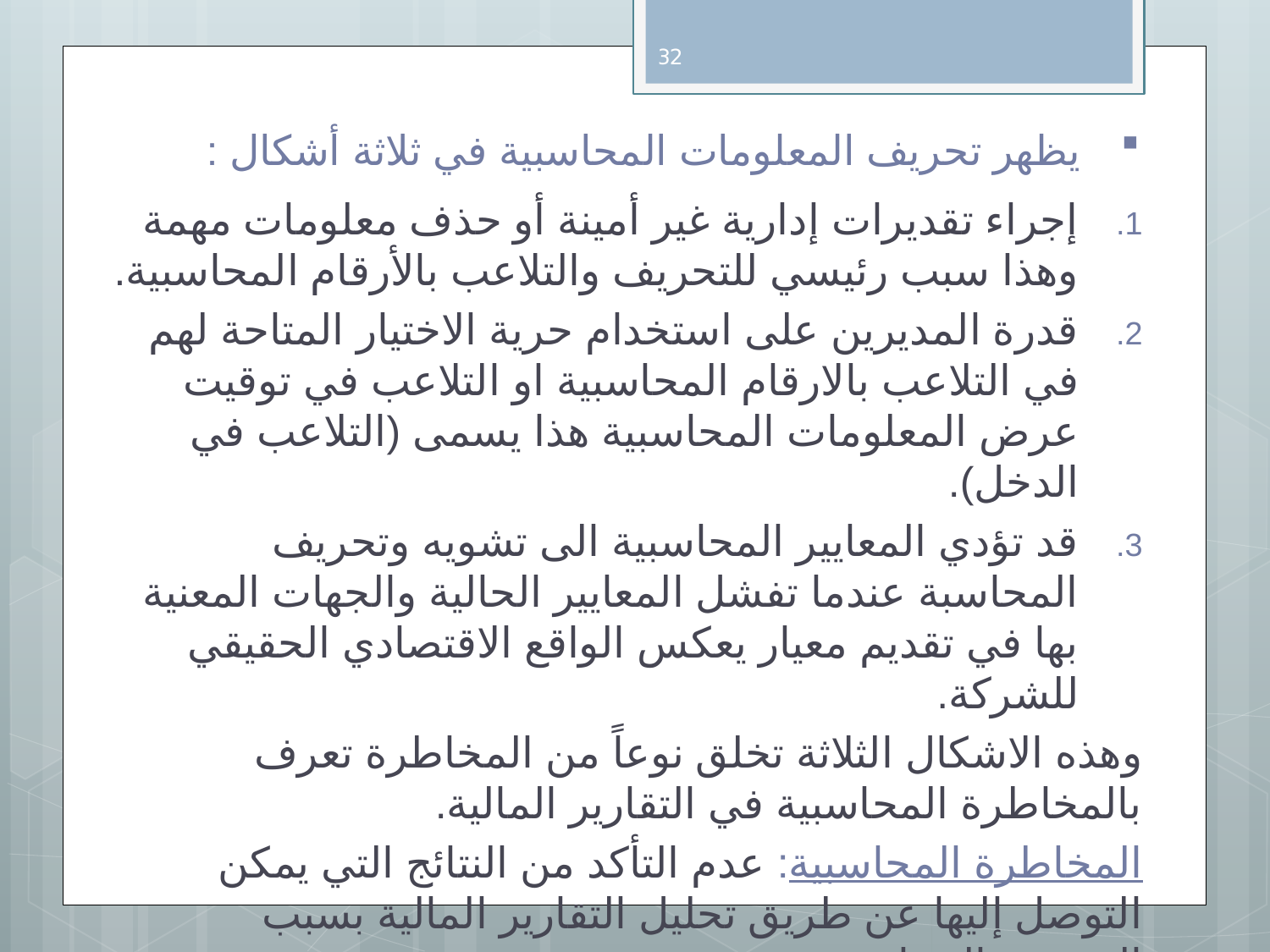

32
# يظهر تحريف المعلومات المحاسبية في ثلاثة أشكال :
إجراء تقديرات إدارية غير أمينة أو حذف معلومات مهمة وهذا سبب رئيسي للتحريف والتلاعب بالأرقام المحاسبية.
قدرة المديرين على استخدام حرية الاختيار المتاحة لهم في التلاعب بالارقام المحاسبية او التلاعب في توقيت عرض المعلومات المحاسبية هذا يسمى (التلاعب في الدخل).
قد تؤدي المعايير المحاسبية الى تشويه وتحريف المحاسبة عندما تفشل المعايير الحالية والجهات المعنية بها في تقديم معيار يعكس الواقع الاقتصادي الحقيقي للشركة.
وهذه الاشكال الثلاثة تخلق نوعاً من المخاطرة تعرف بالمخاطرة المحاسبية في التقارير المالية.
المخاطرة المحاسبية: عدم التأكد من النتائج التي يمكن التوصل إليها عن طريق تحليل التقارير المالية بسبب التحريف المحاسبي.